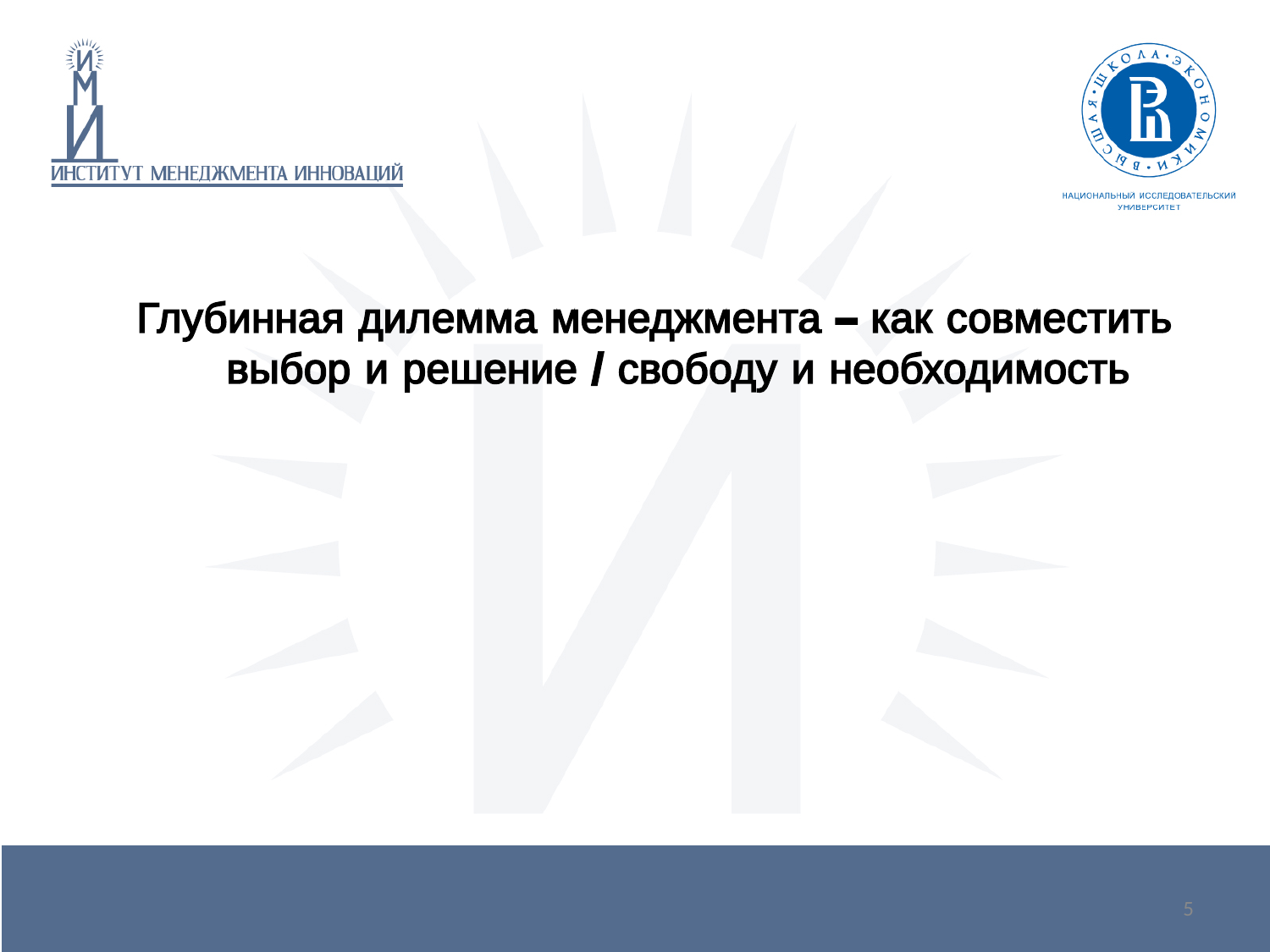

#
Глубинная дилемма менеджмента – как совместить выбор и решение / свободу и необходимость
5